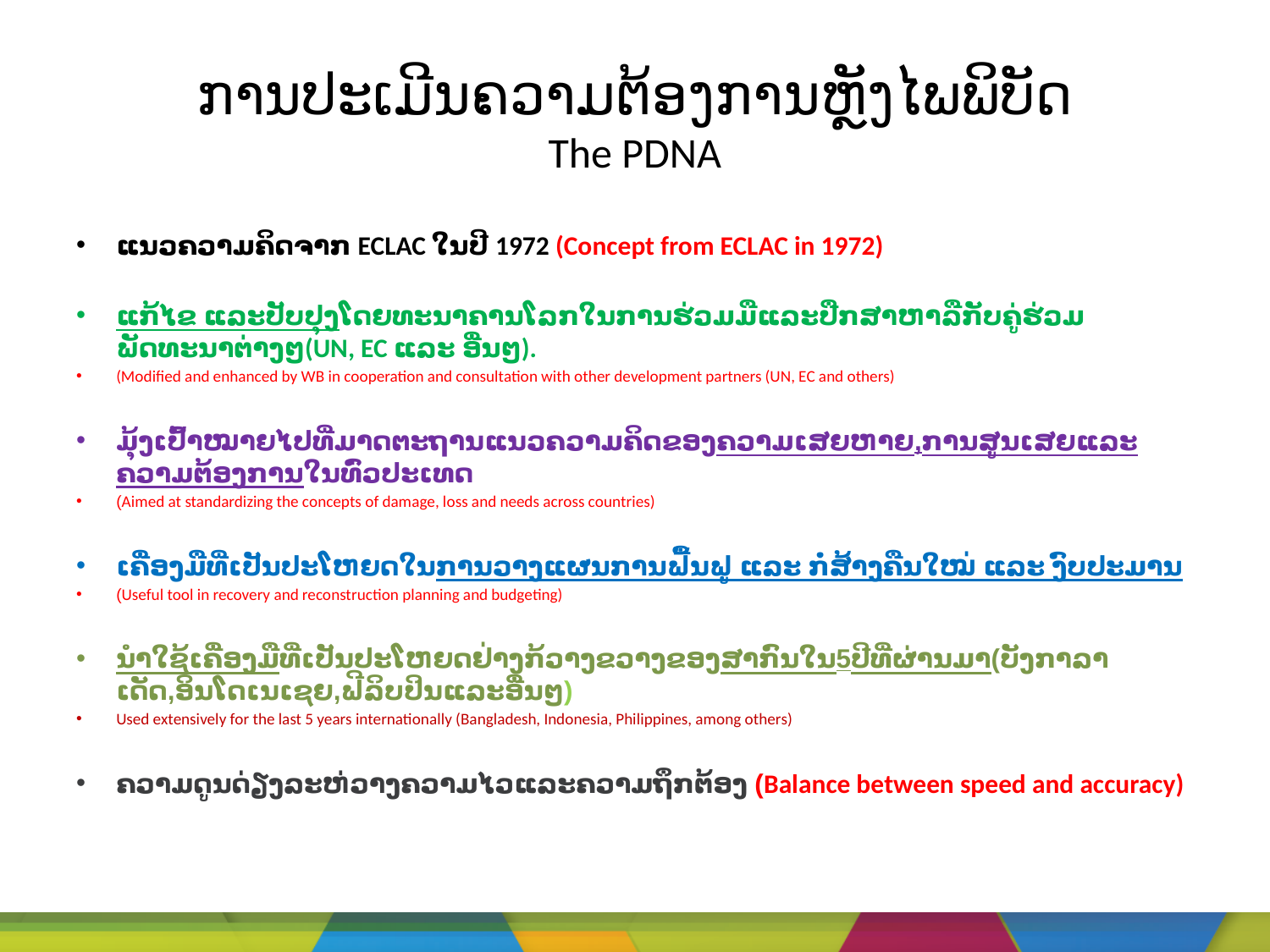

# ການປະເມີນຄວາມຕ້ອງການຫຼັງໄພພິບັດ The PDNA
ແນວຄວາມຄິດຈາກ ECLAC ໃນປີ 1972 (Concept from ECLAC in 1972)

ແກ້ໄຂ ແລະປັບປຸງໂດຍທະນາຄານໂລກໃນການຮ່ວມມືແລະປືກສາຫາລືກັບຄູ່ຮ່ວມພັດທະນາຕ່າງໆ(UN, EC ແລະ ອື່ນໆ).
(Modified and enhanced by WB in cooperation and consultation with other development partners (UN, EC and others)

ມຸ້ງເປົ້າໝາຍໄປທີ່ມາດຕະຖານແນວຄວາມຄິດຂອງຄວາມເສຍຫາຍ,ການສູນເສຍແລະຄວາມຕ້ອງການໃນທົ່ວປະເທດ
(Aimed at standardizing the concepts of damage, loss and needs across countries)

ເຄື່ອງມືທີ່ເປັນປະໂຫຍດໃນການວາງແຜນການຟື້ນຟູ ແລະ ກໍ່ສ້າງຄືນໃໝ່ ແລະ ງົບປະມານ
(Useful tool in recovery and reconstruction planning and budgeting)

ນຳໃຊ້ເຄື່ອງມືທີ່ເປັນປະໂຫຍດຢ່າງກ້ວາງຂວາງຂອງສາກົນໃນ5ປີທີ່ຜ່ານມາ(ບັງກາລາເດັດ,ອິນໂດເນເຊຍ,ຟີລິບປິນແລະອື່ນໆ)
Used extensively for the last 5 years internationally (Bangladesh, Indonesia, Philippines, among others)

ຄວາມດູນດ່ຽງລະຫ່ວາງຄວາມໄວແລະຄວາມຖຶກຕ້ອງ (Balance between speed and accuracy)